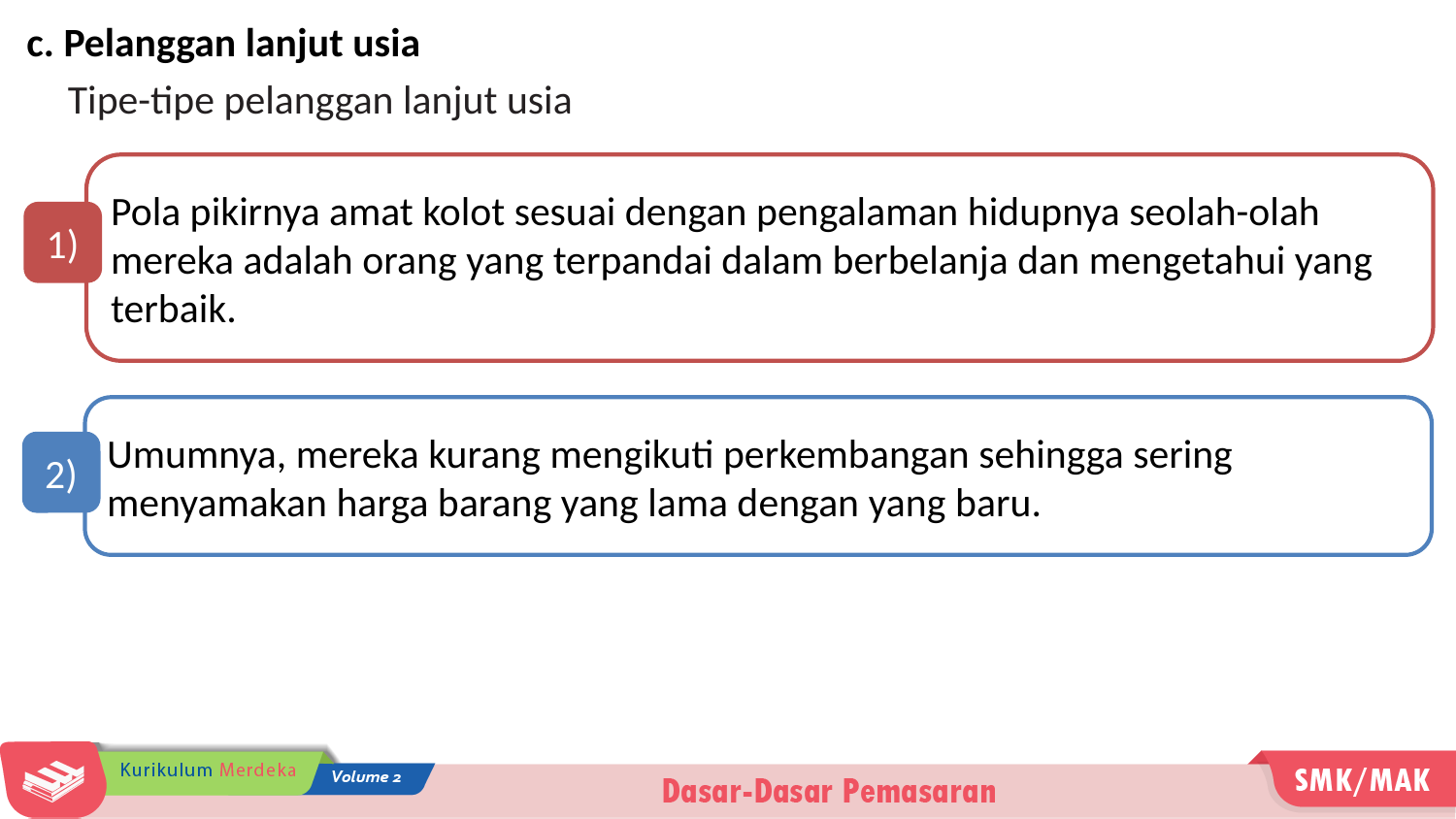

c. Pelanggan lanjut usia
Tipe-tipe pelanggan lanjut usia
Pola pikirnya amat kolot sesuai dengan pengalaman hidupnya seolah-olah mereka adalah orang yang terpandai dalam berbelanja dan mengetahui yang terbaik.
1)
Umumnya, mereka kurang mengikuti perkembangan sehingga sering menyamakan harga barang yang lama dengan yang baru.
2)